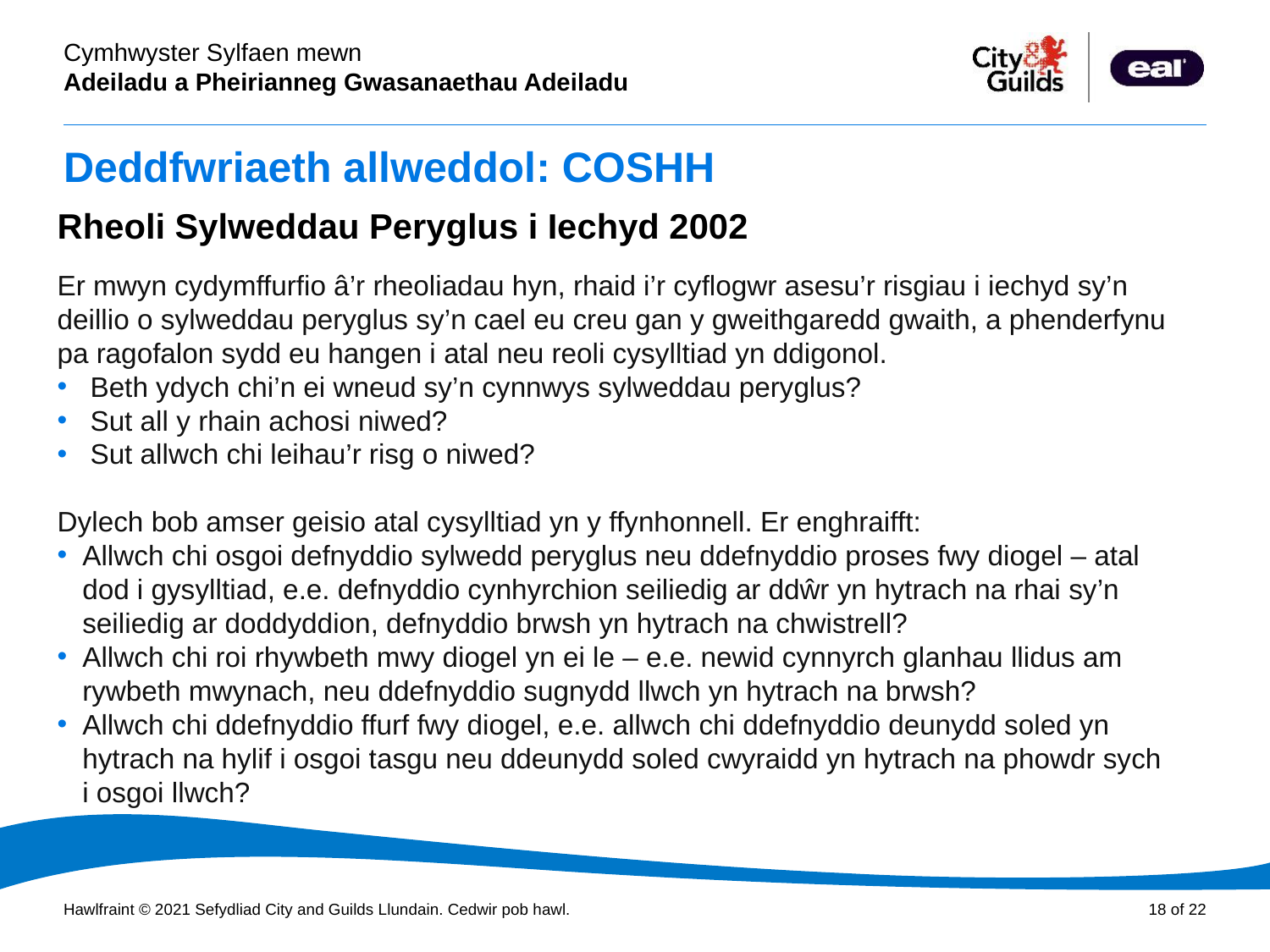

# Deddfwriaeth allweddol: COSHH
Rheoli Sylweddau Peryglus i Iechyd 2002
Er mwyn cydymffurfio â’r rheoliadau hyn, rhaid i’r cyflogwr asesu’r risgiau i iechyd sy’n deillio o sylweddau peryglus sy’n cael eu creu gan y gweithgaredd gwaith, a phenderfynu pa ragofalon sydd eu hangen i atal neu reoli cysylltiad yn ddigonol.
 Beth ydych chi’n ei wneud sy’n cynnwys sylweddau peryglus?
 Sut all y rhain achosi niwed?
 Sut allwch chi leihau’r risg o niwed?

Dylech bob amser geisio atal cysylltiad yn y ffynhonnell. Er enghraifft:
Allwch chi osgoi defnyddio sylwedd peryglus neu ddefnyddio proses fwy diogel – atal dod i gysylltiad, e.e. defnyddio cynhyrchion seiliedig ar ddŵr yn hytrach na rhai sy’n seiliedig ar doddyddion, defnyddio brwsh yn hytrach na chwistrell?
Allwch chi roi rhywbeth mwy diogel yn ei le – e.e. newid cynnyrch glanhau llidus am rywbeth mwynach, neu ddefnyddio sugnydd llwch yn hytrach na brwsh?
Allwch chi ddefnyddio ffurf fwy diogel, e.e. allwch chi ddefnyddio deunydd soled yn hytrach na hylif i osgoi tasgu neu ddeunydd soled cwyraidd yn hytrach na phowdr sych i osgoi llwch?